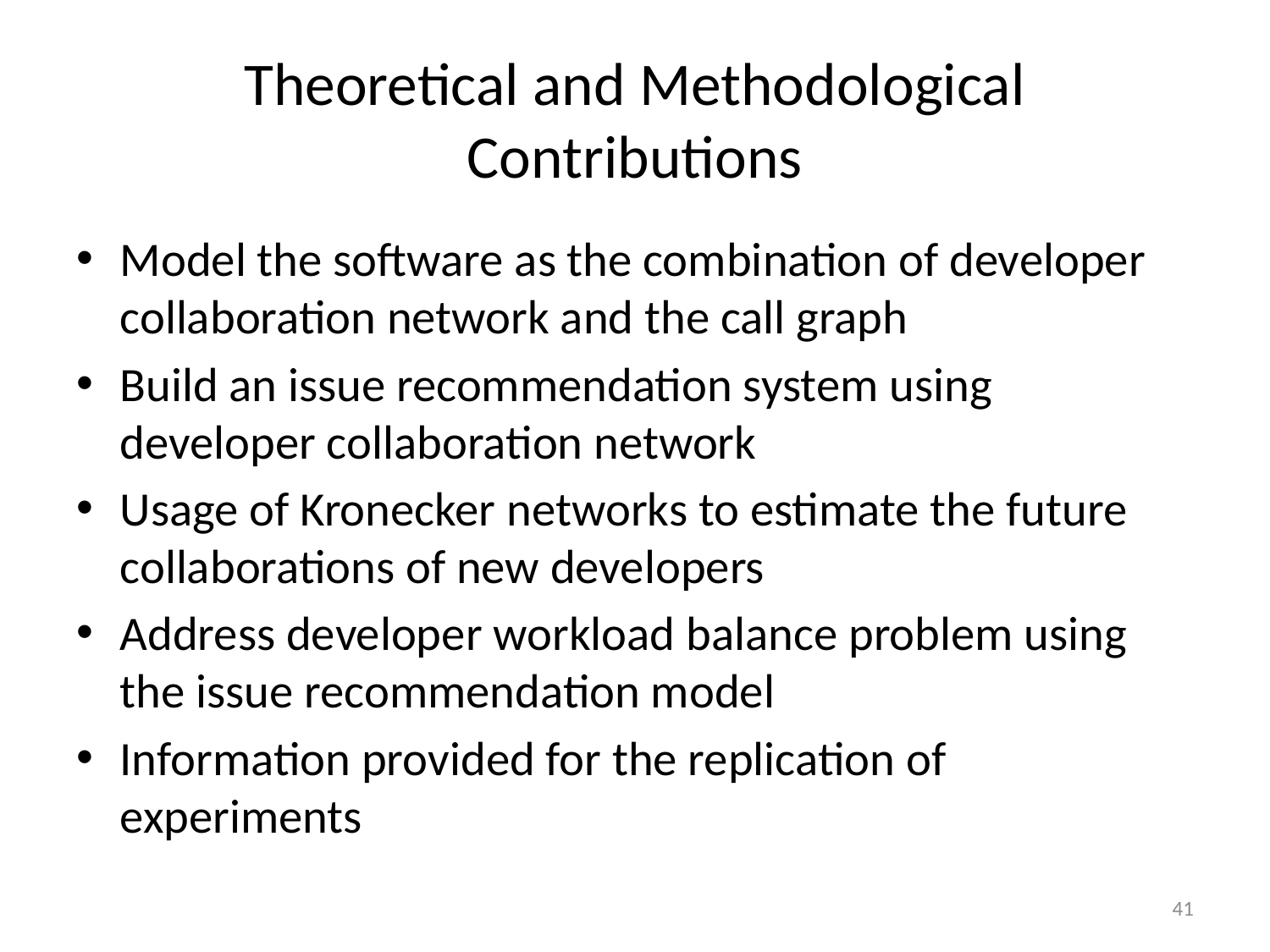

# Theoretical and Methodological Contributions
Model the software as the combination of developer collaboration network and the call graph
Build an issue recommendation system using developer collaboration network
Usage of Kronecker networks to estimate the future collaborations of new developers
Address developer workload balance problem using the issue recommendation model
Information provided for the replication of experiments
41